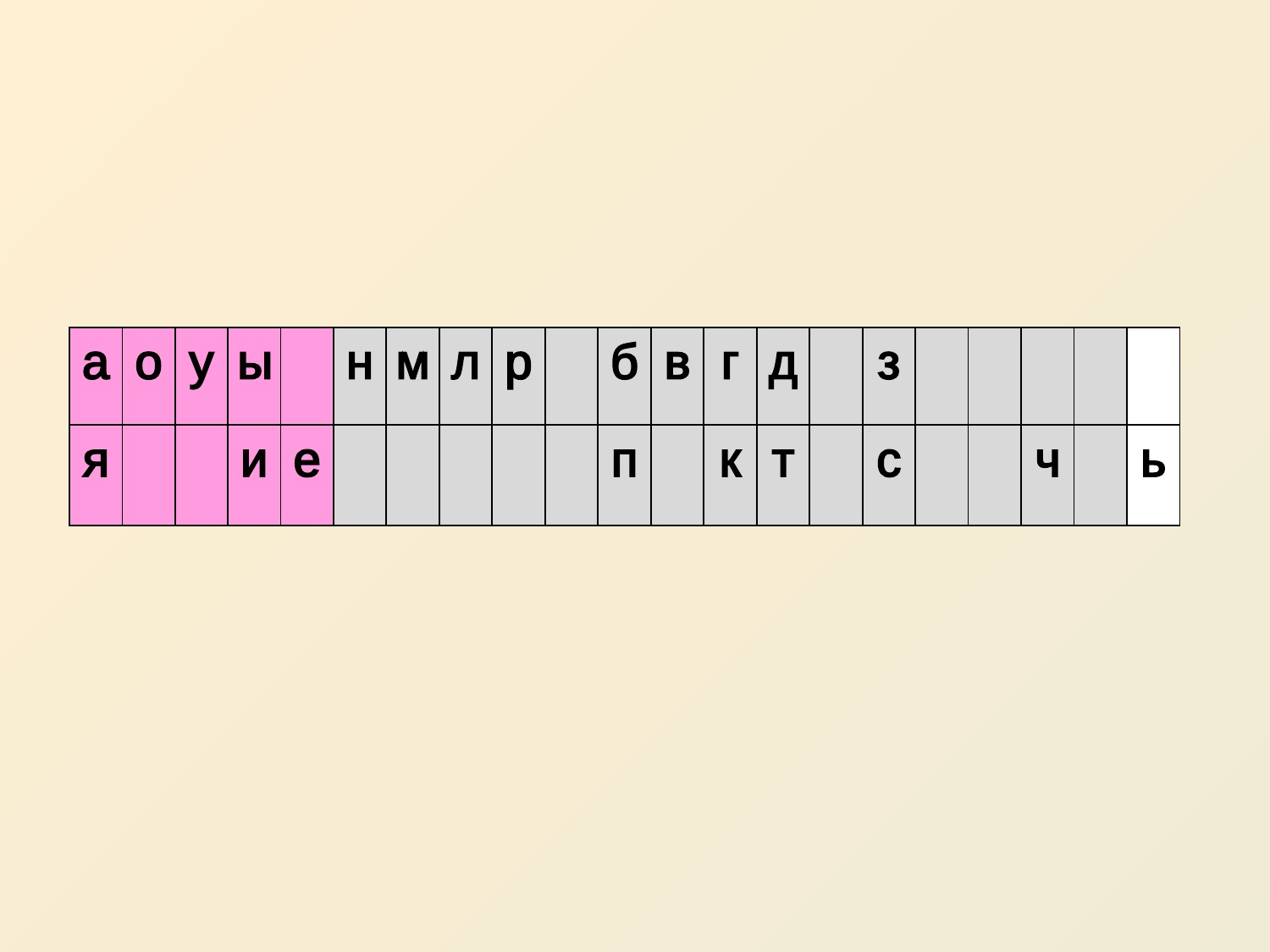

| а | о | у | ы |  | н | м | л | р |  | б | в | г | д |  | з |  |  |  |  |  |
| --- | --- | --- | --- | --- | --- | --- | --- | --- | --- | --- | --- | --- | --- | --- | --- | --- | --- | --- | --- | --- |
| я |  |  | и | е |  |  |  |  |  | п |  | к | т |  | с |  |  | ч |  | ь |